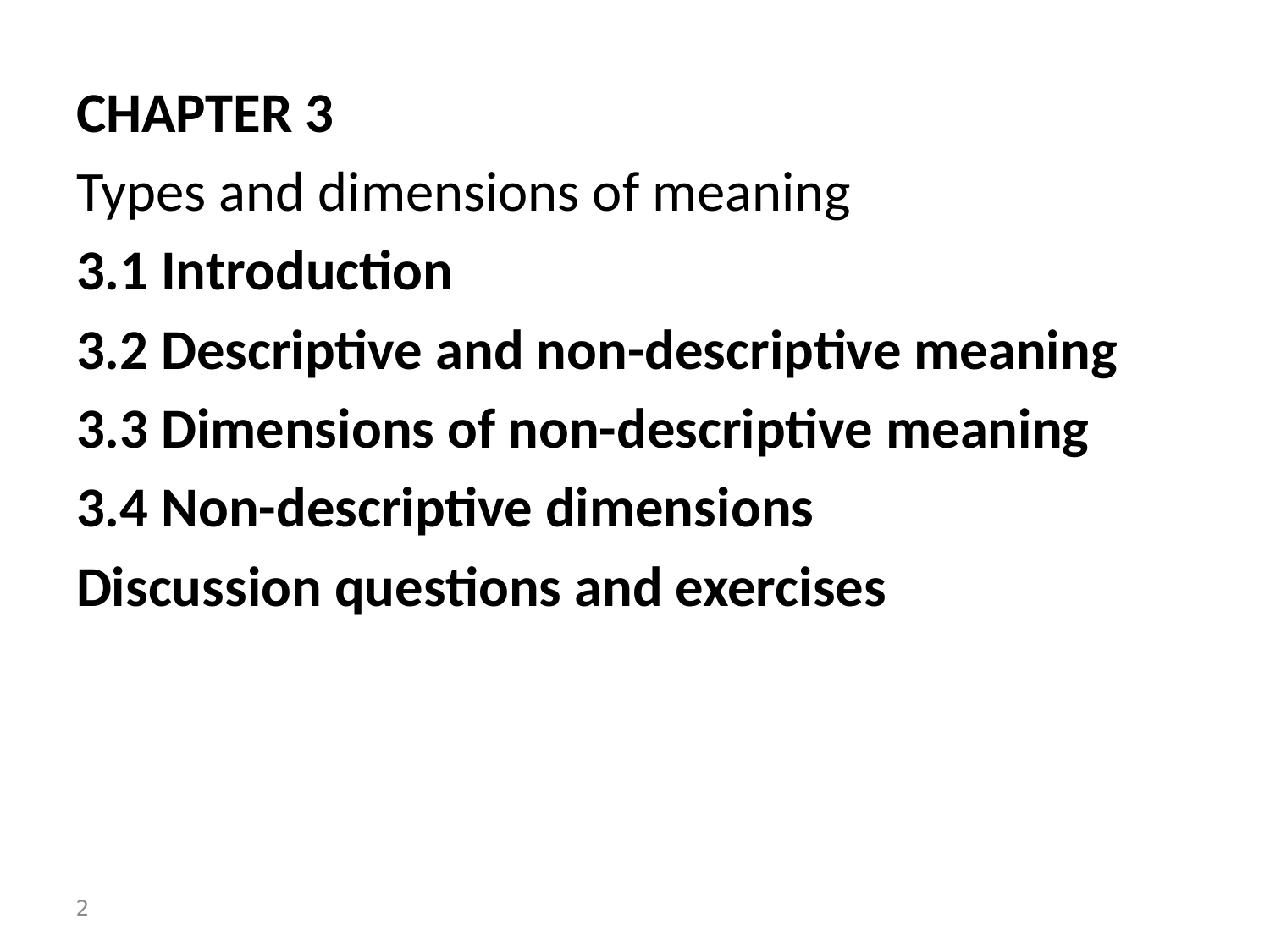

CHAPTER 3
Types and dimensions of meaning
3.1 Introduction
3.2 Descriptive and non-descriptive meaning
3.3 Dimensions of non-descriptive meaning
3.4 Non-descriptive dimensions
Discussion questions and exercises

2